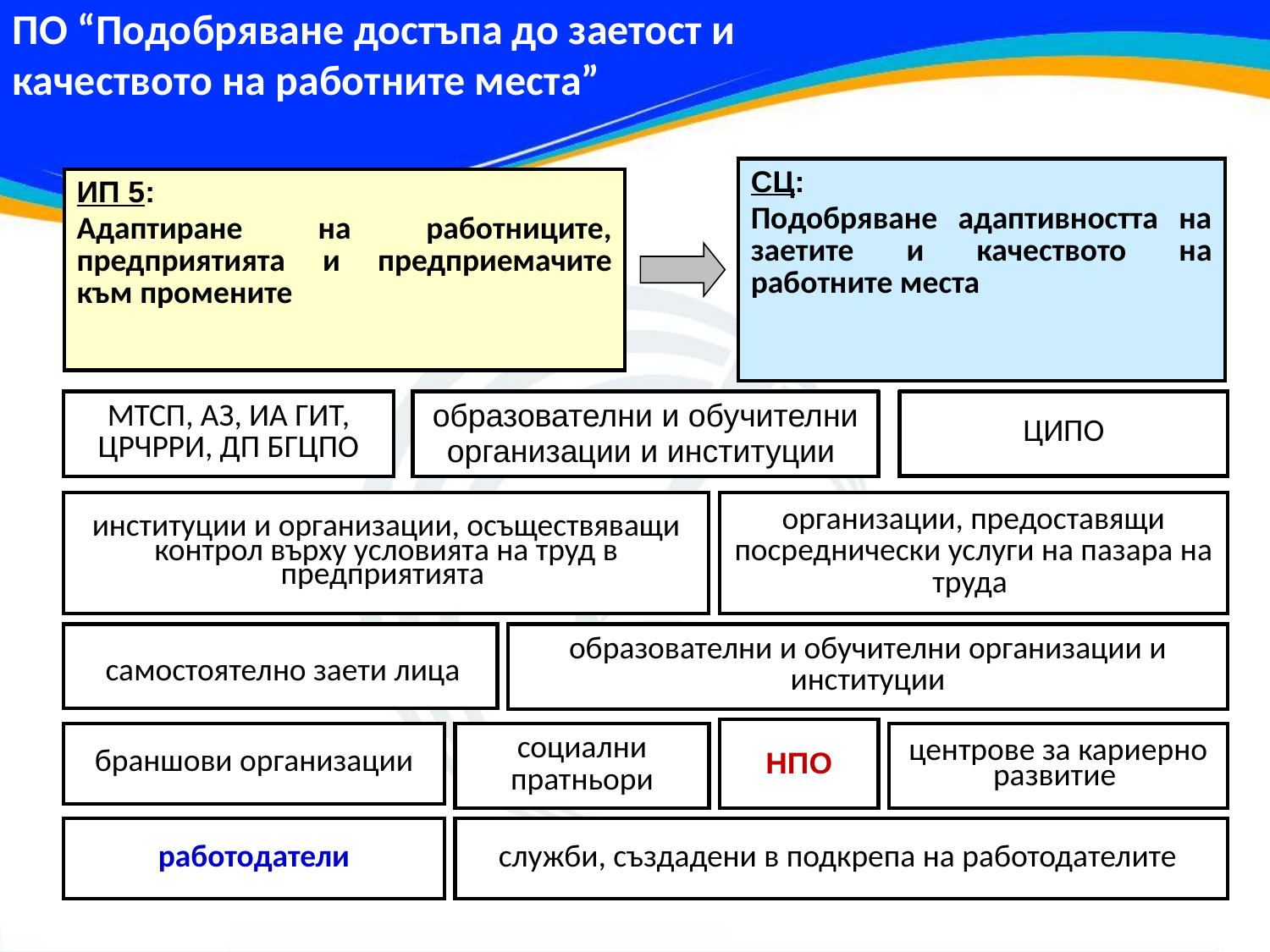

ПО “Подобряване достъпа до заетост и качеството на работните места”
| СЦ: Подобряване адаптивността на заетите и качеството на работните места |
| --- |
| ИП 5: Адаптиране на работниците, предприятията и предприемачите към промените |
| --- |

| МТСП, АЗ, ИА ГИТ, ЦРЧРРИ, ДП БГЦПО |
| --- |
| образователни и обучителни организации и институции |
| --- |
| ЦИПО |
| --- |
| институции и организации, осъществяващи контрол върху условията на труд в предприятията |
| --- |
| организации, предоставящи посреднически услуги на пазара на труда |
| --- |
| самостоятелно заети лица |
| --- |
| образователни и обучителни организации и институции |
| --- |
| НПО |
| --- |
| браншови организации |
| --- |
| социални пратньори |
| --- |
| центрове за кариерно развитие |
| --- |
| работодатели |
| --- |
| служби, създадени в подкрепа на работодателите |
| --- |